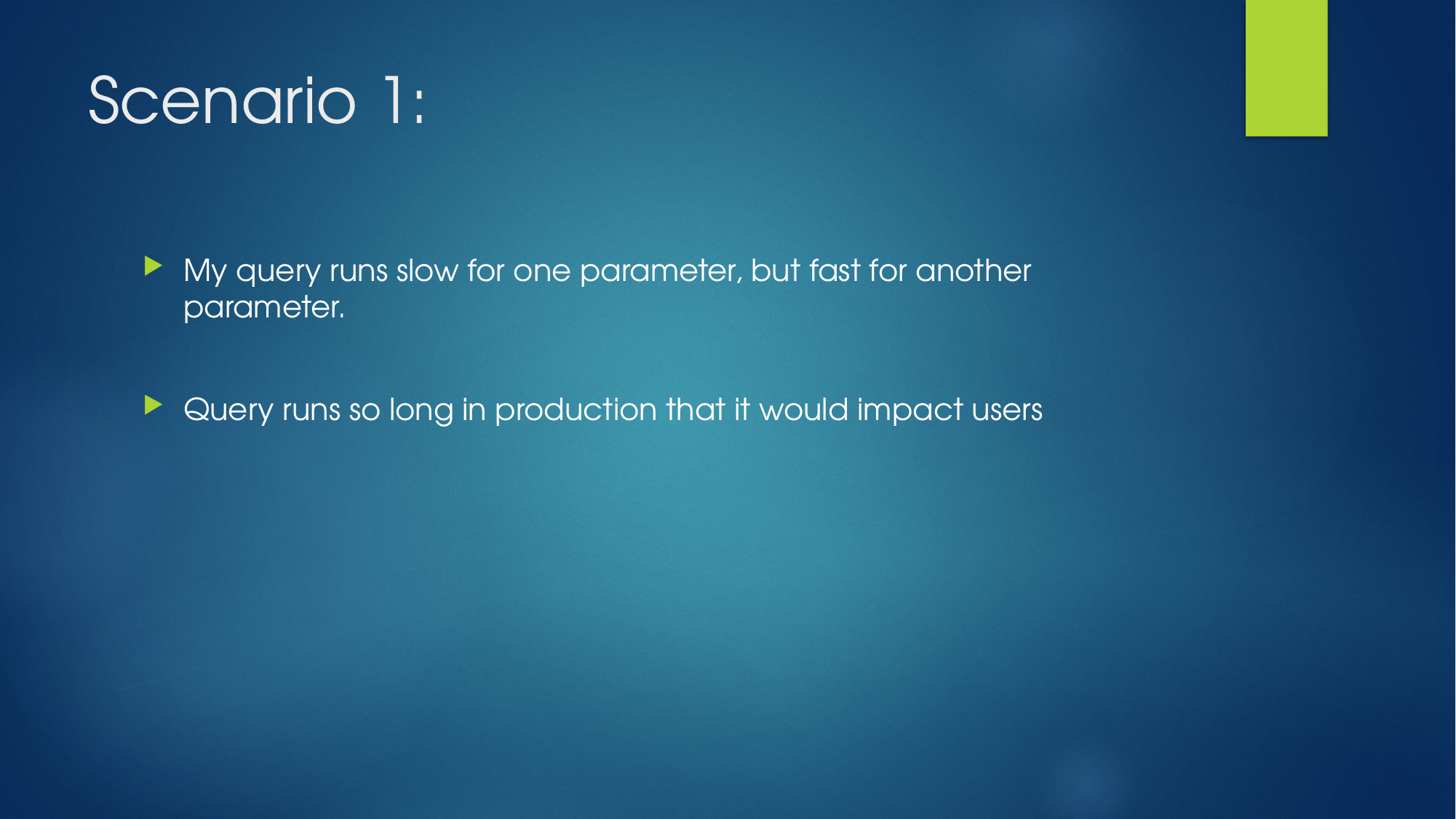

# Scenario 1:
My query runs slow for one parameter, but fast for another parameter.

Query runs so long in production that it would impact users